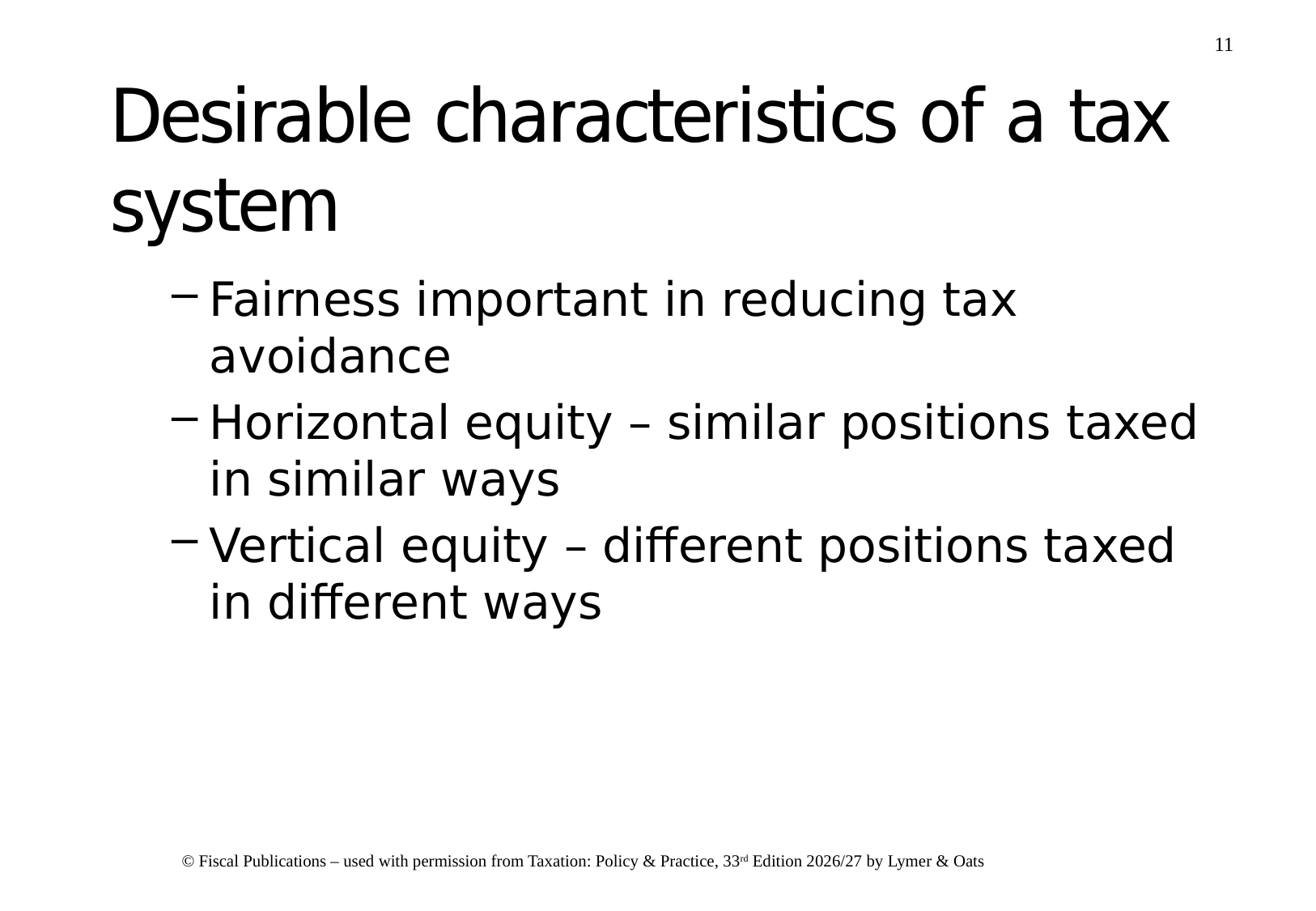

# Desirable characteristics of a tax system
Fairness important in reducing tax avoidance
Horizontal equity – similar positions taxed in similar ways
Vertical equity – different positions taxed in different ways